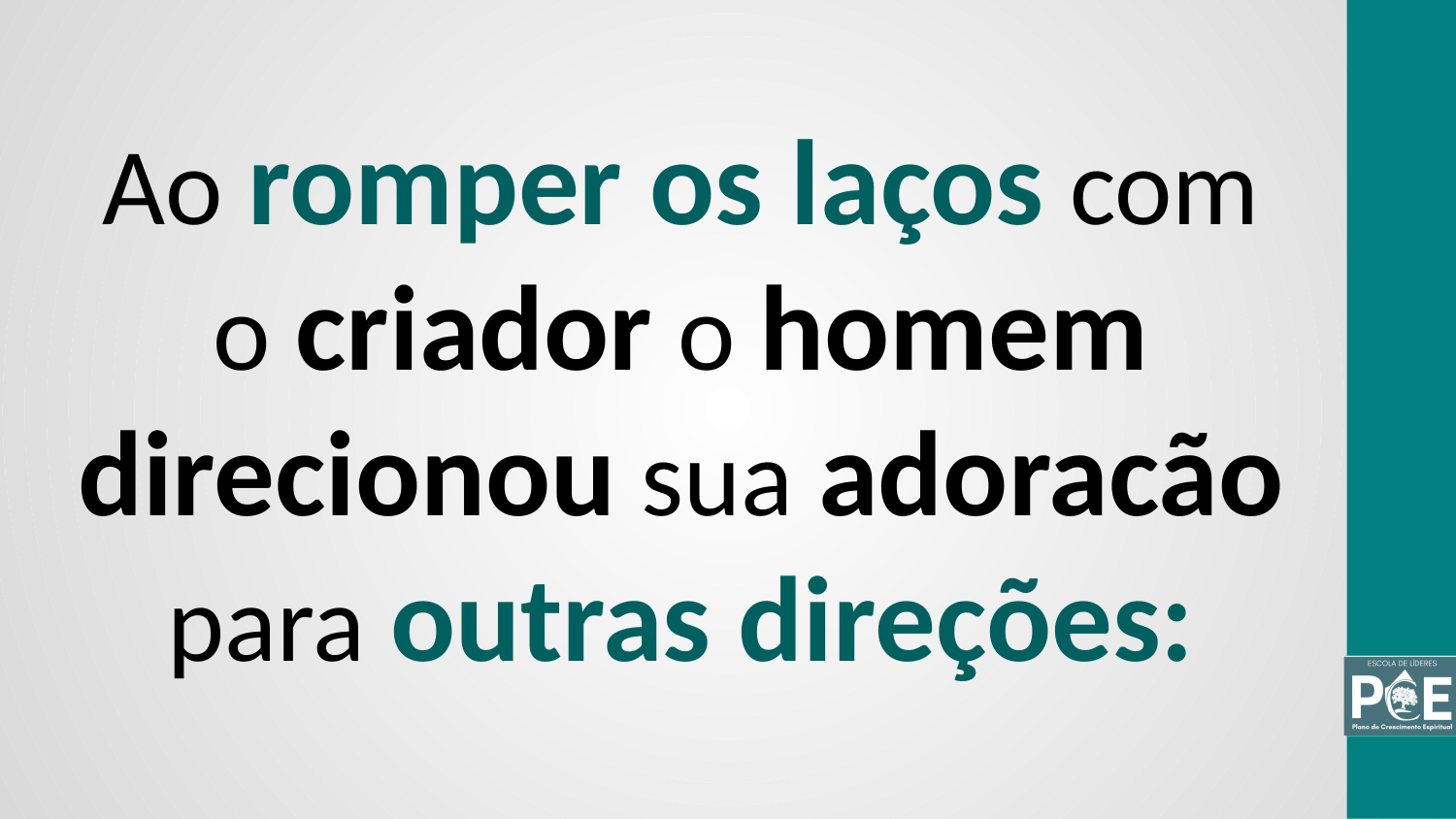

Ao romper os laços com o criador o homem direcionou sua adoracão para outras direções: